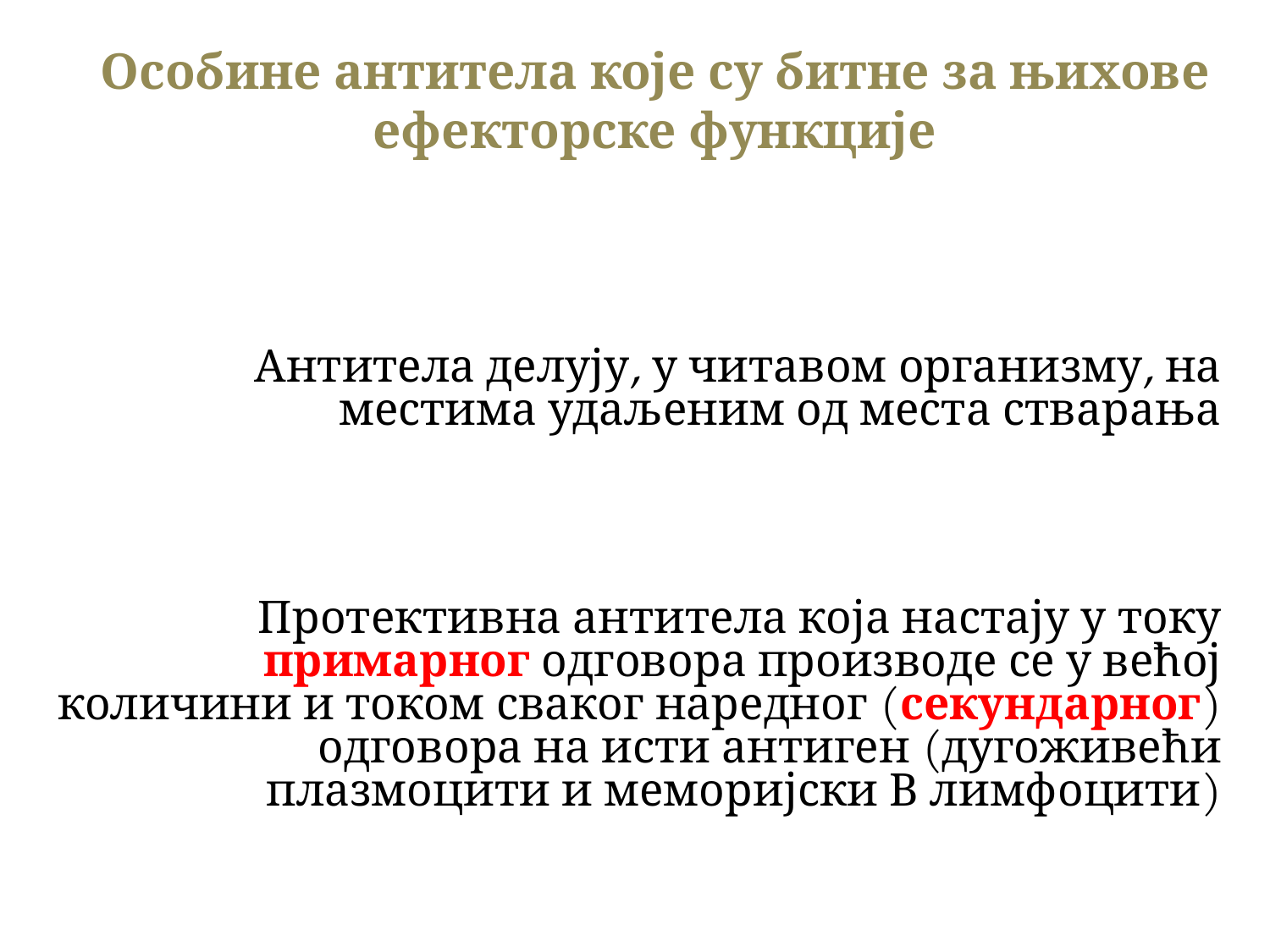

# Особине антитела које су битне за њихове ефекторске функције

Антитела делују, у читавом организму, на местима удаљеним од места стварања

Протективна антитела која настају у току примарног одговора производе се у већој количини и током сваког наредног (секундарног) одговора на исти антиген (дугоживећи плазмоцити и меморијски В лимфоцити)